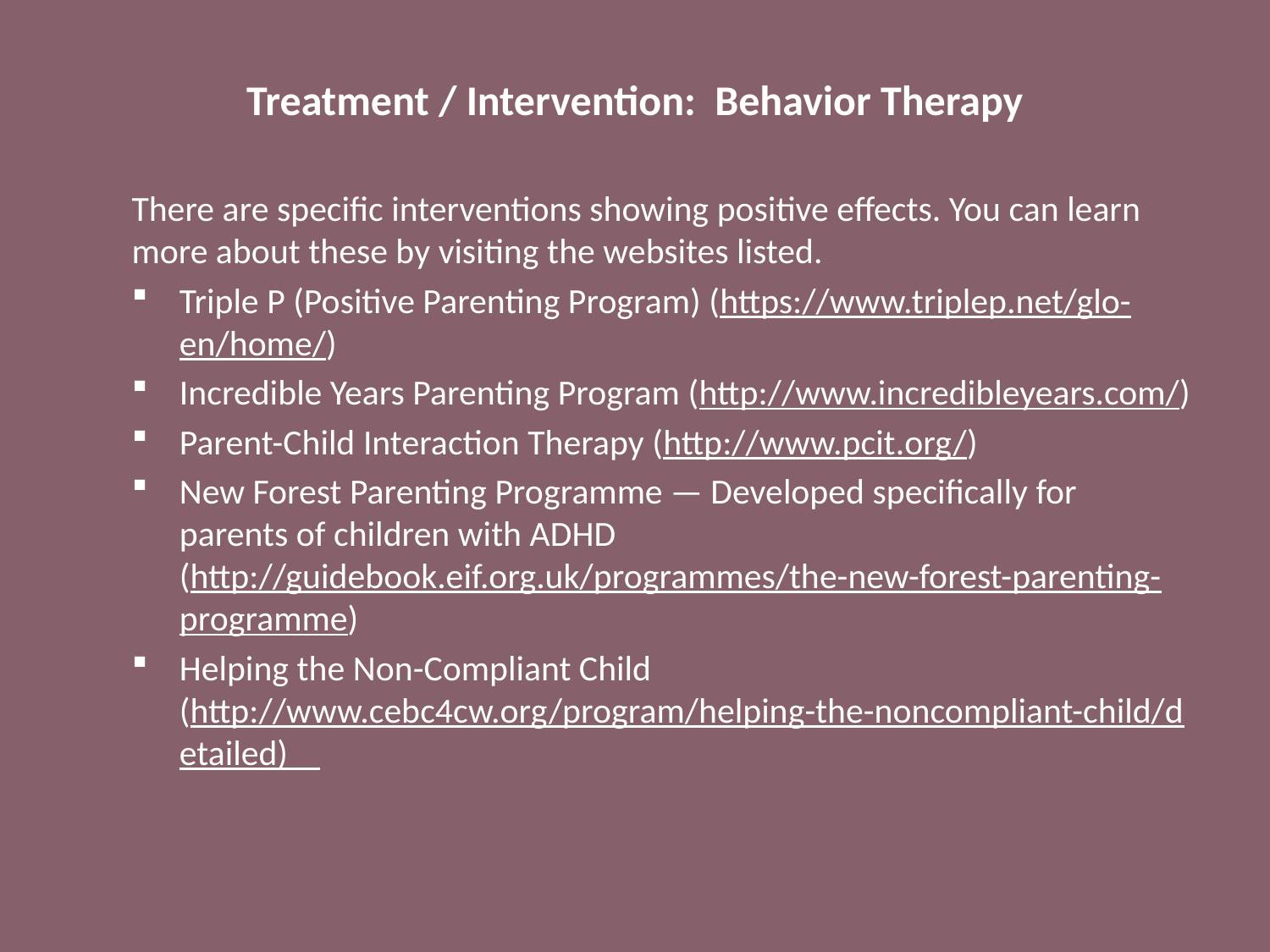

# Treatment / Intervention:  Behavior Therapy
There are specific interventions showing positive effects. You can learn more about these by visiting the websites listed.
Triple P (Positive Parenting Program) (https://www.triplep.net/glo-en/home/)
Incredible Years Parenting Program (http://www.incredibleyears.com/)
Parent-Child Interaction Therapy (http://www.pcit.org/)
New Forest Parenting Programme — Developed specifically for parents of children with ADHD (http://guidebook.eif.org.uk/programmes/the-new-forest-parenting-programme)
Helping the Non-Compliant Child (http://www.cebc4cw.org/program/helping-the-noncompliant-child/detailed)